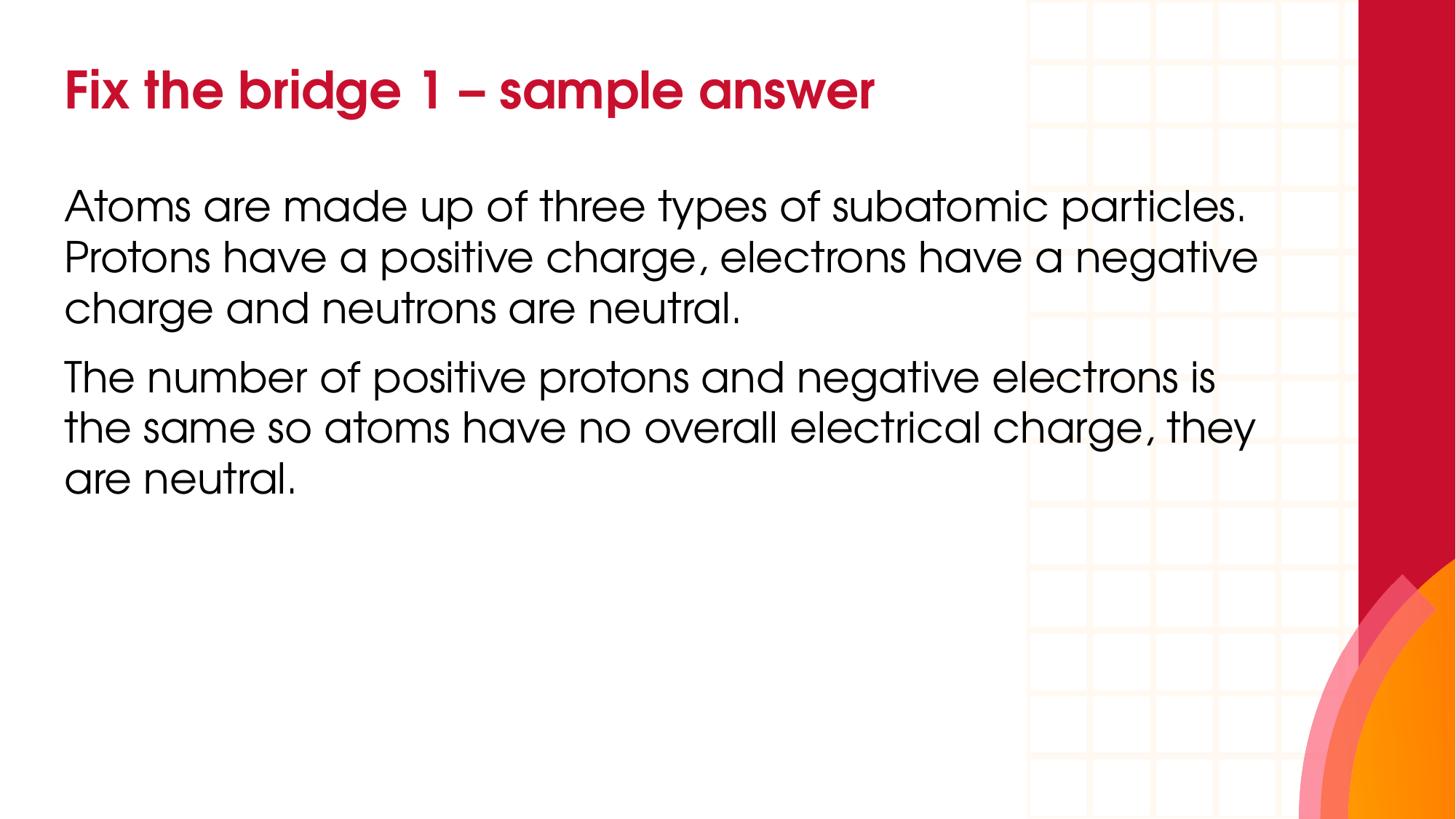

# Fix the bridge 1 – sample answer

Atoms are made up of three types of subatomic particles. Protons have a positive charge, electrons have a negative charge and neutrons are neutral.
The number of positive protons and negative electrons is the same so atoms have no overall electrical charge, they are neutral.